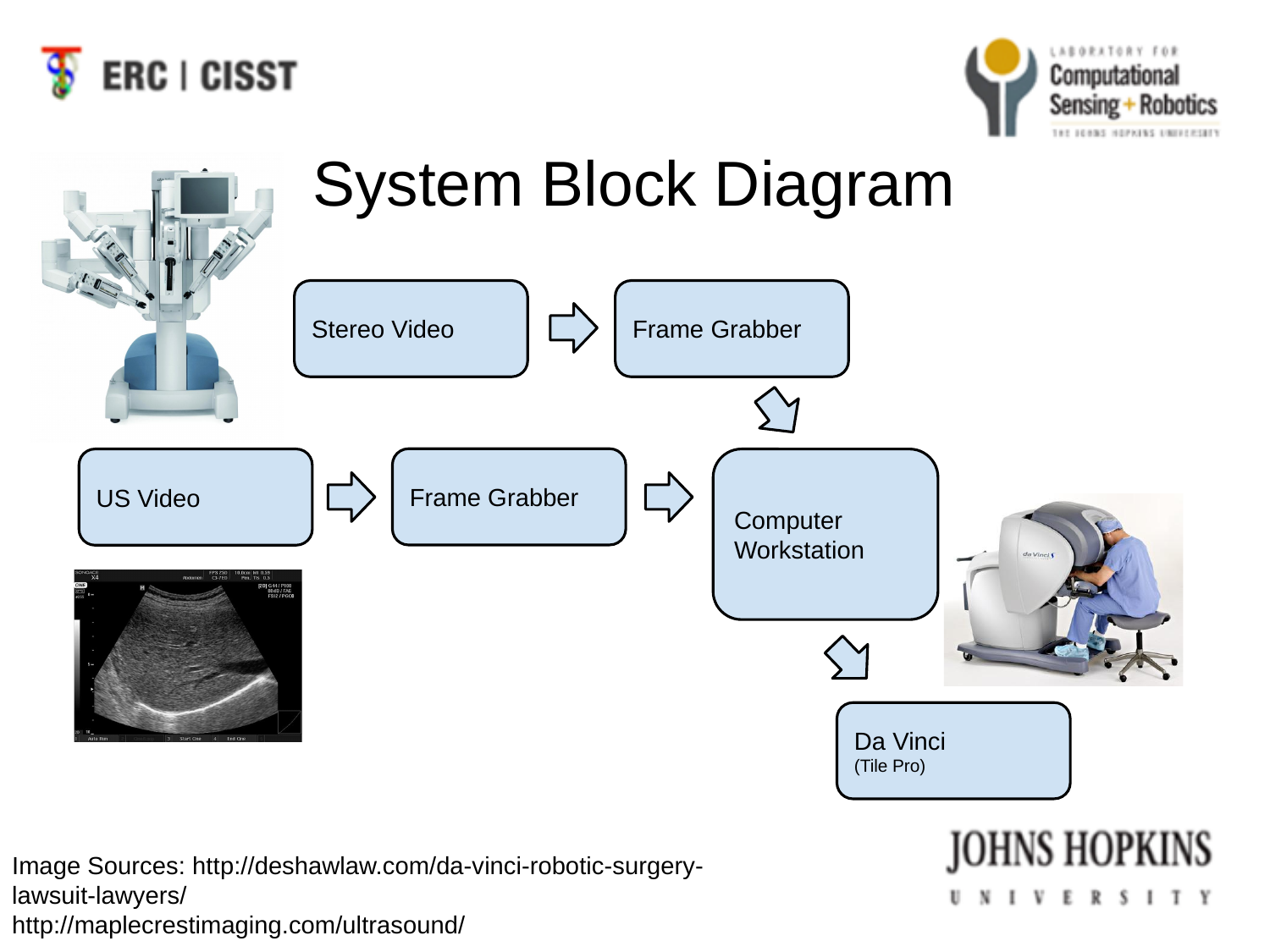

System Block Diagram

Stereo Video
Frame Grabber

Frame Grabber
US Video
Computer Workstation

Da Vinci
(Tile Pro)
Image Sources: http://deshawlaw.com/da-vinci-robotic-surgery-lawsuit-lawyers/
http://maplecrestimaging.com/ultrasound/